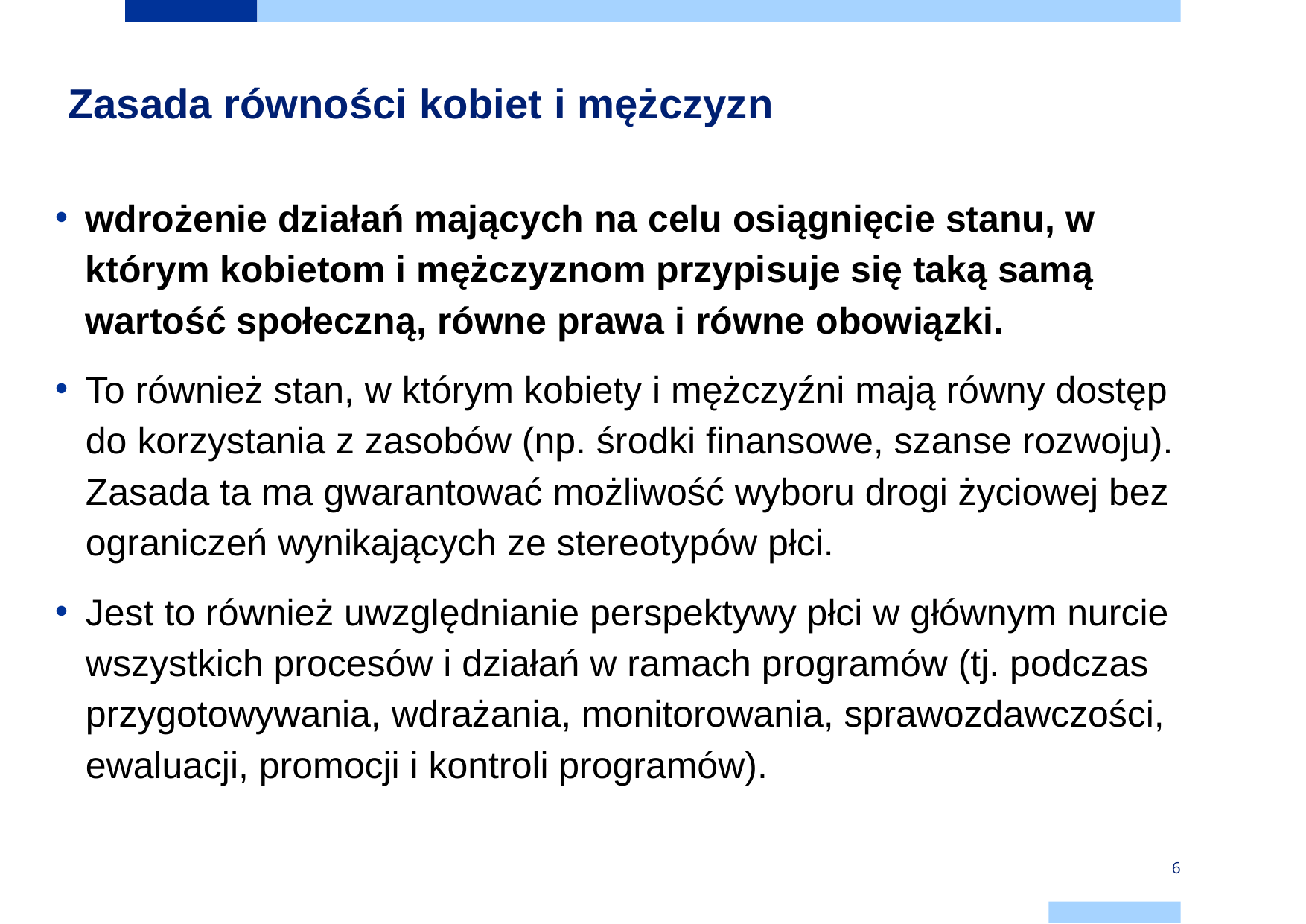

# Zasada równości kobiet i mężczyzn
wdrożenie działań mających na celu osiągnięcie stanu, w którym kobietom i mężczyznom przypisuje się taką samą wartość społeczną, równe prawa i równe obowiązki.
To również stan, w którym kobiety i mężczyźni mają równy dostęp do korzystania z zasobów (np. środki finansowe, szanse rozwoju). Zasada ta ma gwarantować możliwość wyboru drogi życiowej bez ograniczeń wynikających ze stereotypów płci.
Jest to również uwzględnianie perspektywy płci w głównym nurcie wszystkich procesów i działań w ramach programów (tj. podczas przygotowywania, wdrażania, monitorowania, sprawozdawczości, ewaluacji, promocji i kontroli programów).

6